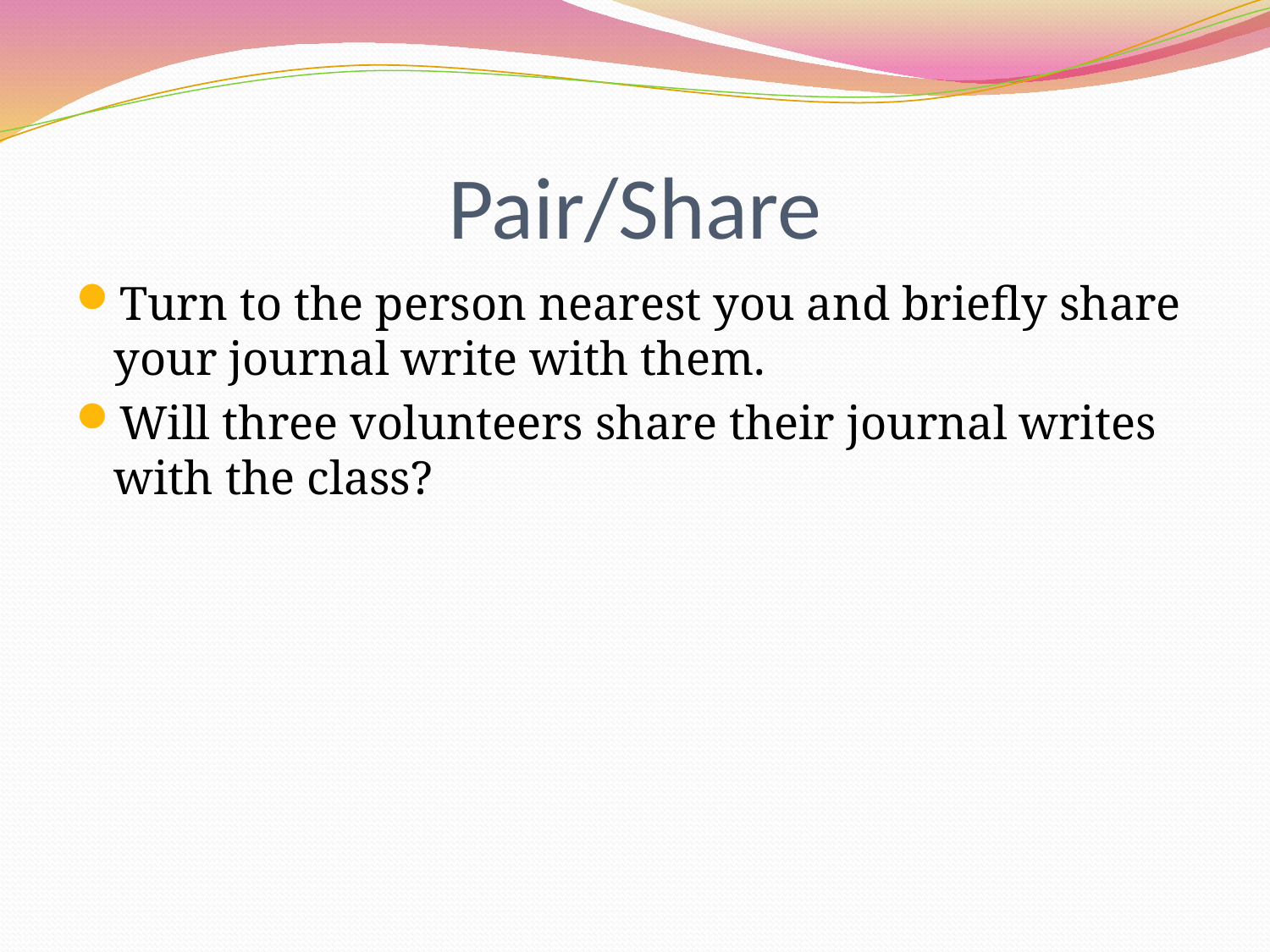

# Pair/Share
Turn to the person nearest you and briefly share your journal write with them.
Will three volunteers share their journal writes with the class?